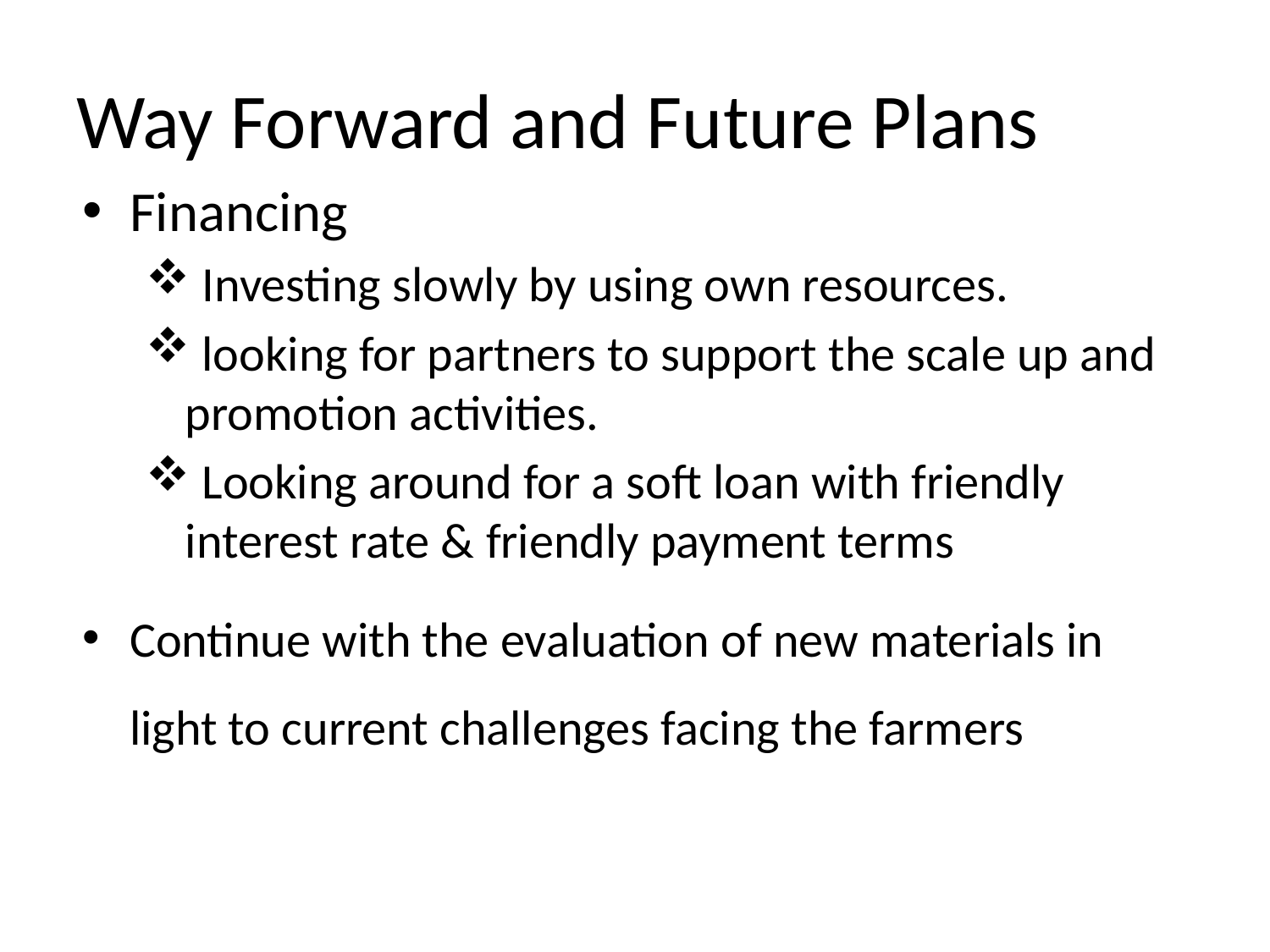

# Way Forward and Future Plans
Financing
 Investing slowly by using own resources.
 looking for partners to support the scale up and promotion activities.
 Looking around for a soft loan with friendly interest rate & friendly payment terms
Continue with the evaluation of new materials in light to current challenges facing the farmers